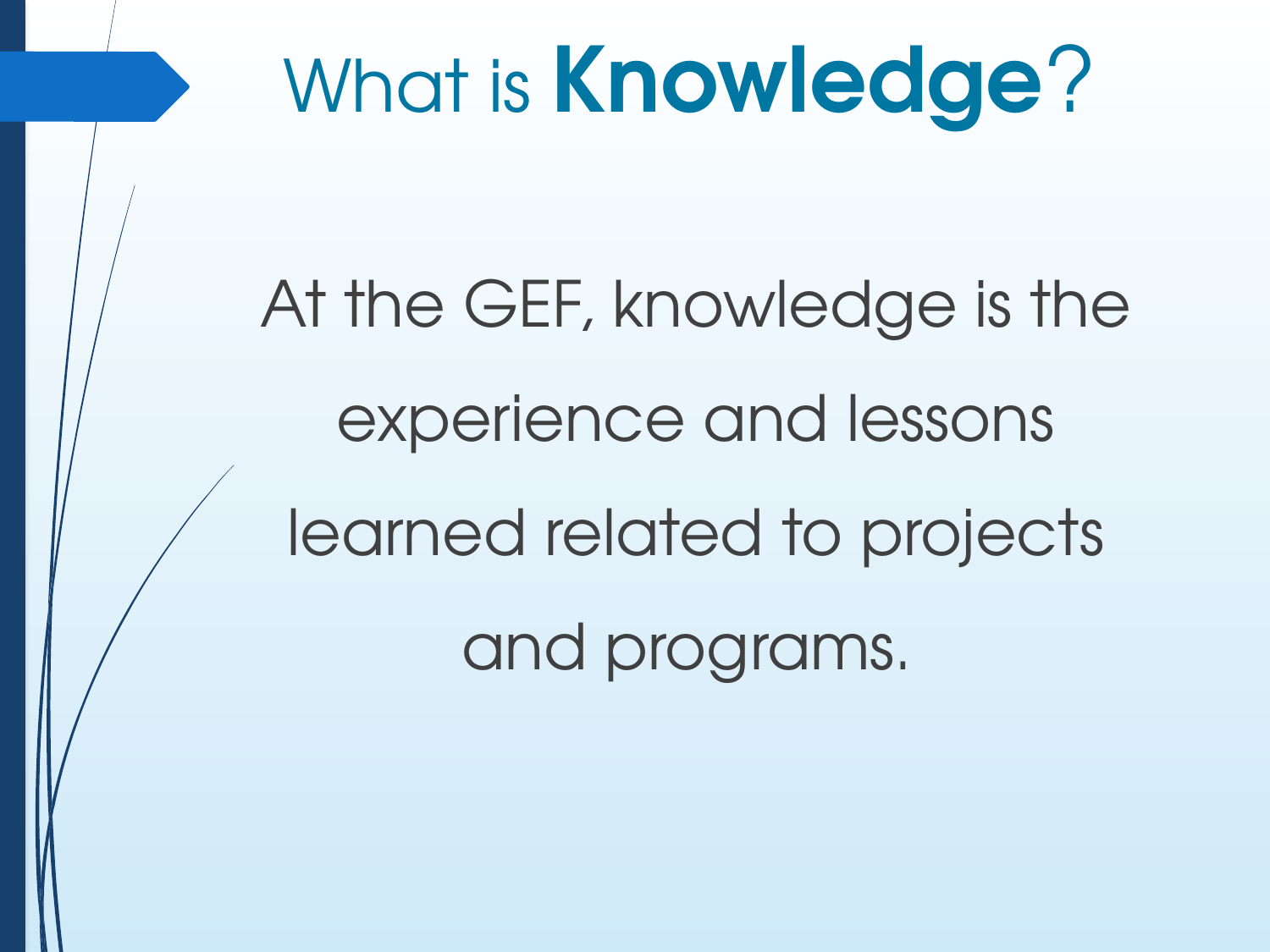

# What is Knowledge?
At the GEF, knowledge is the experience and lessons learned related to projects and programs.